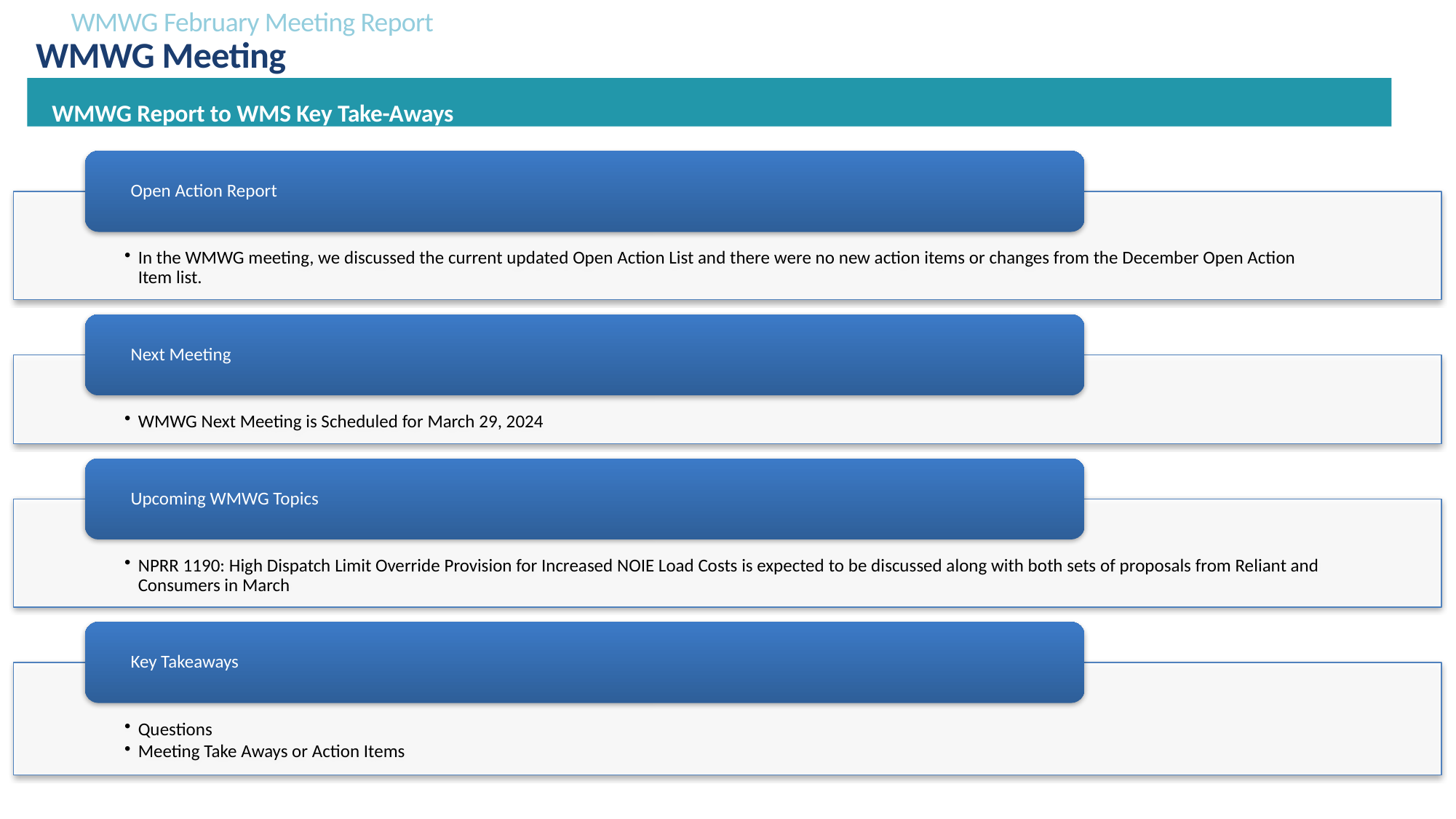

WMWG February Meeting Report
# WMWG Meeting
WMWG Report to WMS Key Take-Aways
In the WMWG meeting, we discussed the current updated Open Action List and there were no new action items or changes from the December Open Action Item list.
Open Action Report
WMWG Next Meeting is Scheduled for March 29, 2024
Next Meeting
NPRR 1190: High Dispatch Limit Override Provision for Increased NOIE Load Costs is expected to be discussed along with both sets of proposals from Reliant and Consumers in March
Upcoming WMWG Topics
Questions
Meeting Take Aways or Action Items
Key Takeaways